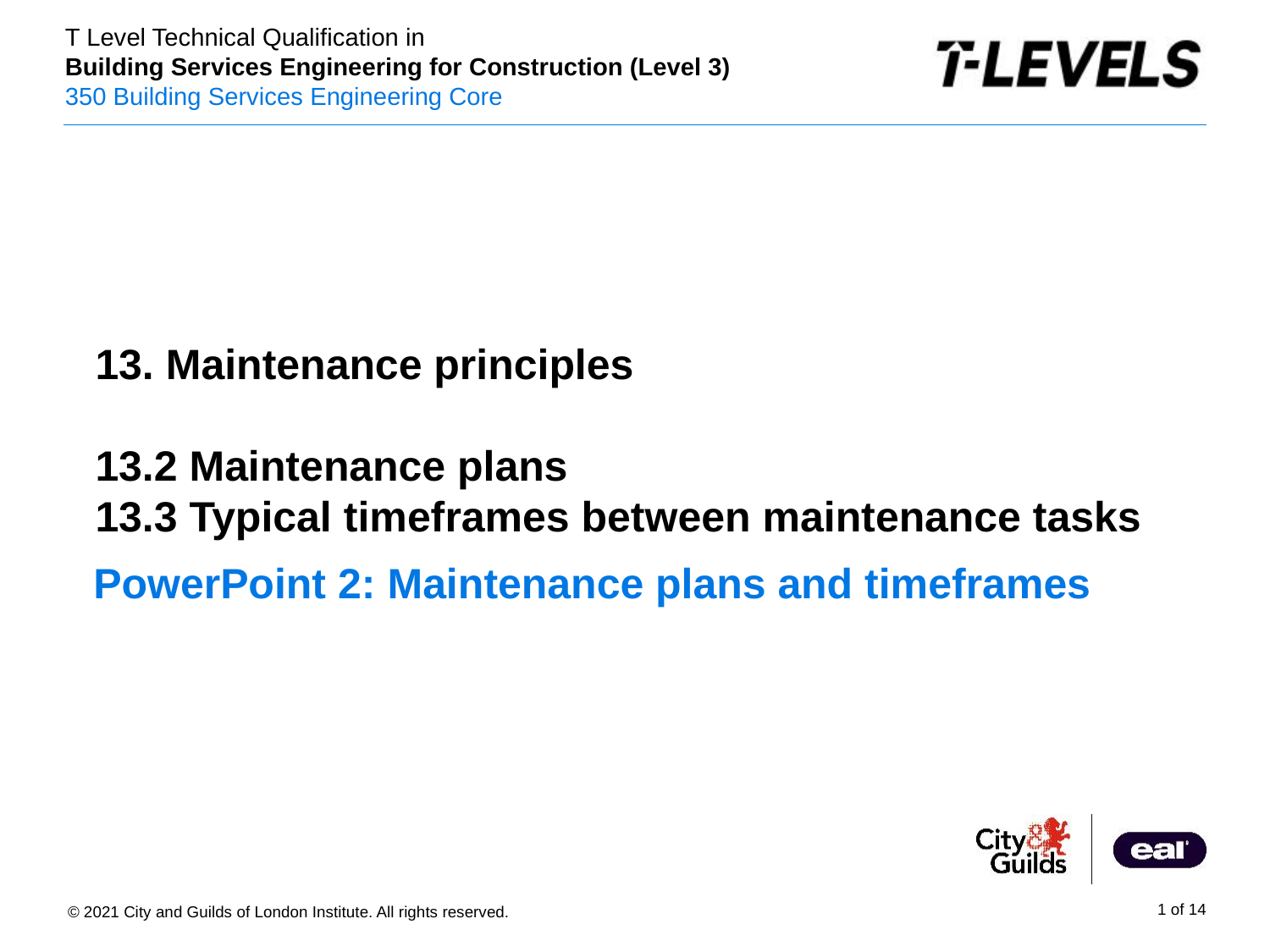

PowerPoint presentation

13. Maintenance principles

13.2 Maintenance plans
13.3 Typical timeframes between maintenance tasks

# PowerPoint 2: Maintenance plans and timeframes